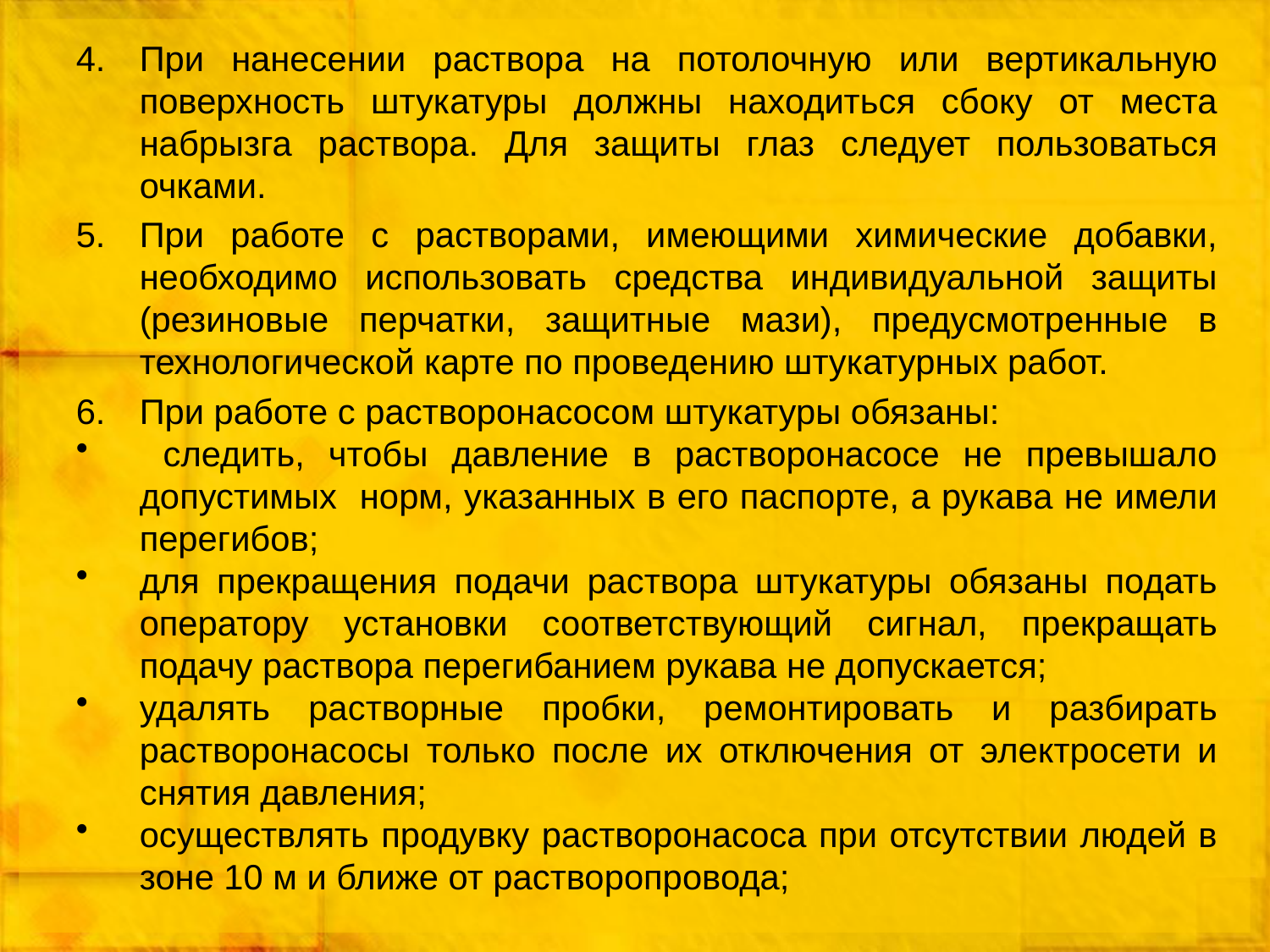

При нанесении раствора на потолочную или вертикальную поверхность штукатуры должны находиться сбоку от места набрызга раствора. Для защиты глаз следует пользоваться очками.
При работе с растворами, имеющими химические добавки, необходимо использовать средства индивидуальной защиты (резиновые перчатки, защитные мази), предусмотренные в технологической карте по проведению штукатурных работ.
При работе с растворонасосом штукатуры обязаны:
 следить, чтобы давление в растворонасосе не превышало допустимых  норм, указанных в его паспорте, а рукава не имели перегибов;
для прекращения подачи раствора штукатуры обязаны подать оператору установки соответствующий сигнал, прекращать подачу раствора перегибанием рукава не допускается;
удалять растворные пробки, ремонтировать и разбирать растворонасосы только после их отключения от электросети и снятия давления;
осуществлять продувку растворонасоса при отсутствии людей в зоне 10 м и ближе от растворопровода;